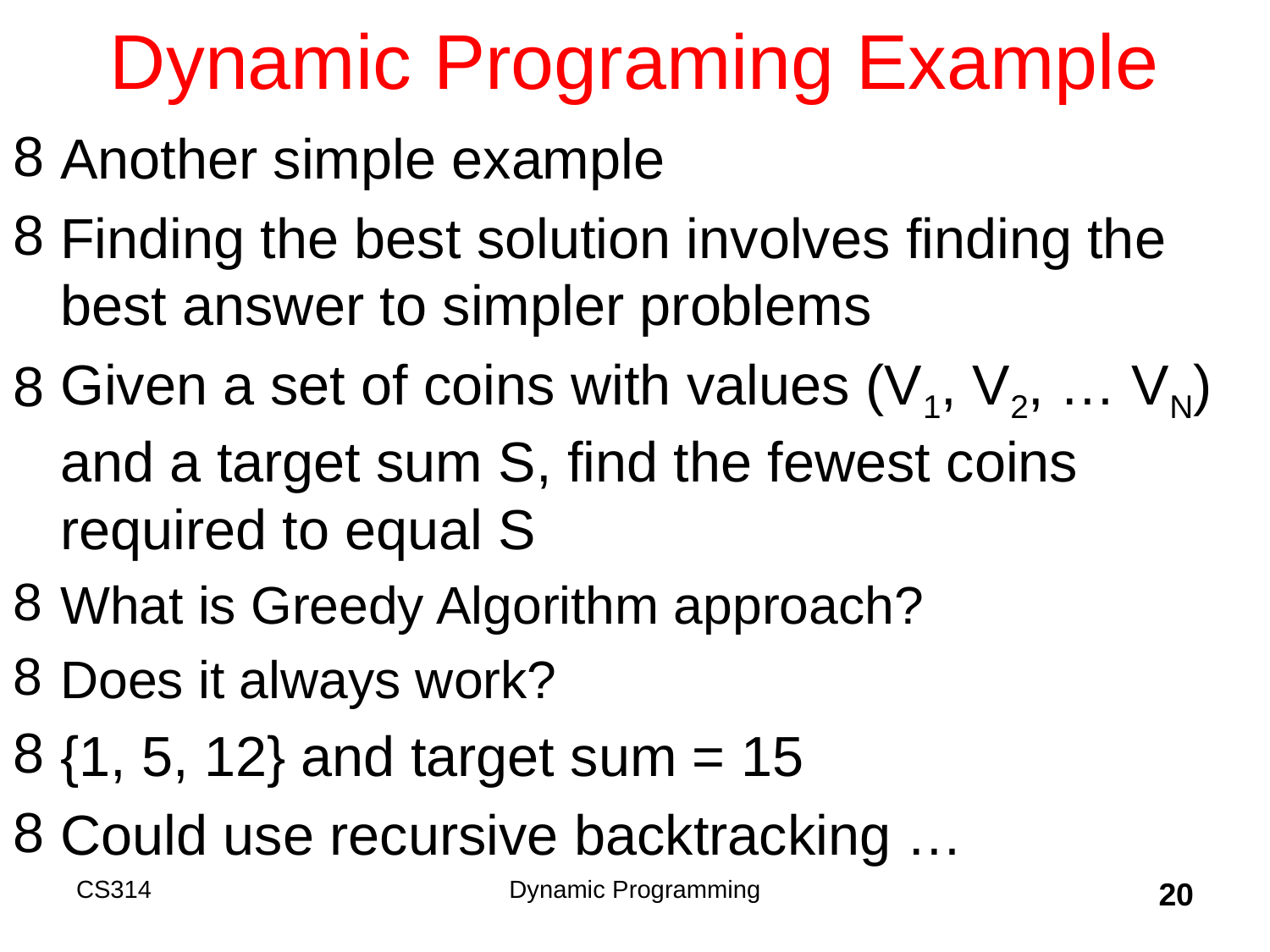

# Dynamic Programing Example
Another simple example
Finding the best solution involves finding the best answer to simpler problems
Given a set of coins with values (V1, V2, … VN) and a target sum S, find the fewest coins required to equal S
What is Greedy Algorithm approach?
Does it always work?
{1, 5, 12} and target sum = 15
Could use recursive backtracking …
CS314
Dynamic Programming
20